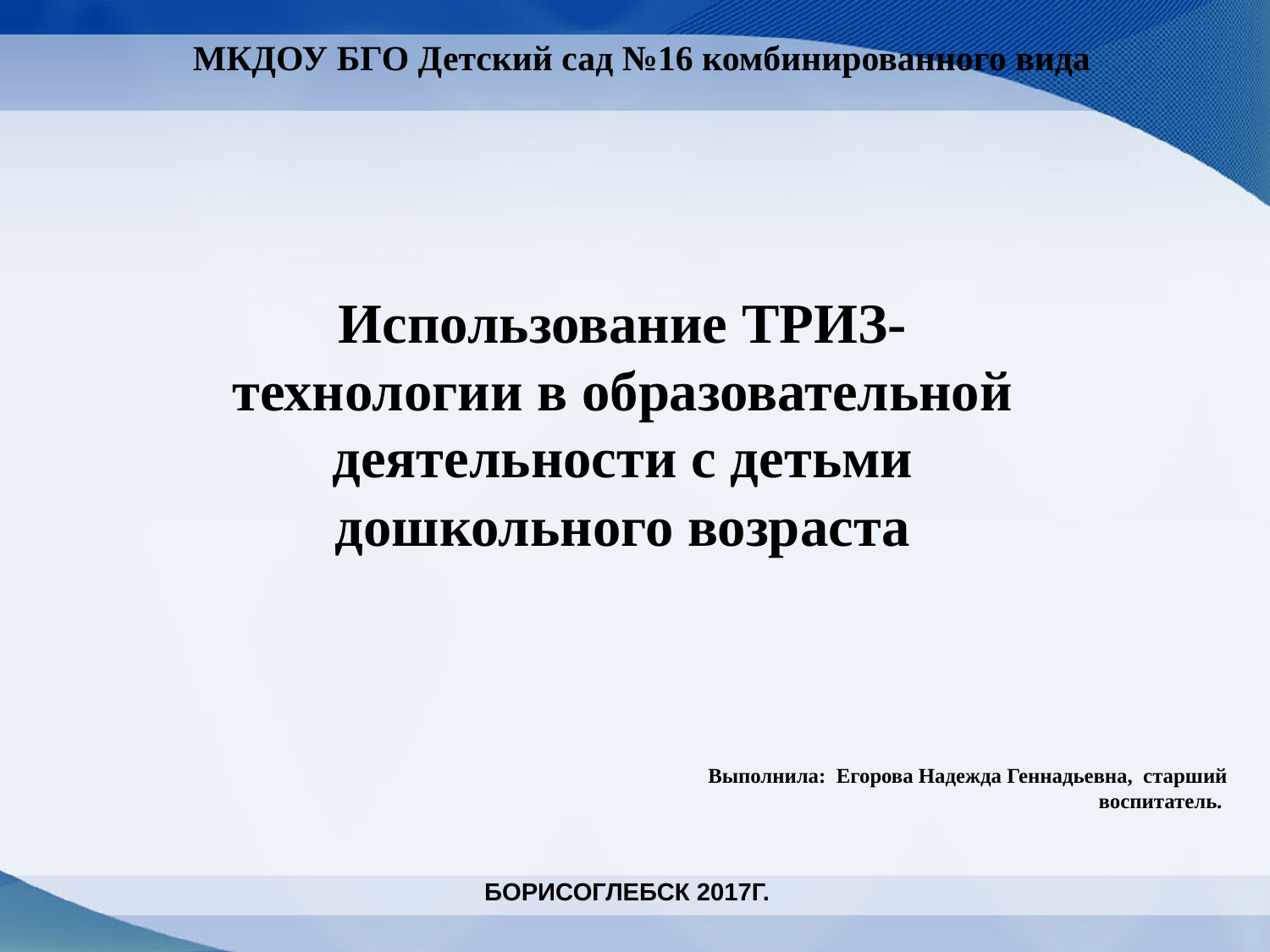

# МКДОУ БГО Детский сад №16 комбинированного вида
Использование ТРИЗ- технологии в образовательной деятельности с детьми дошкольного возраста
Выполнила:  Егорова Надежда Геннадьевна,  старший воспитатель.
Борисоглебск 2017г.